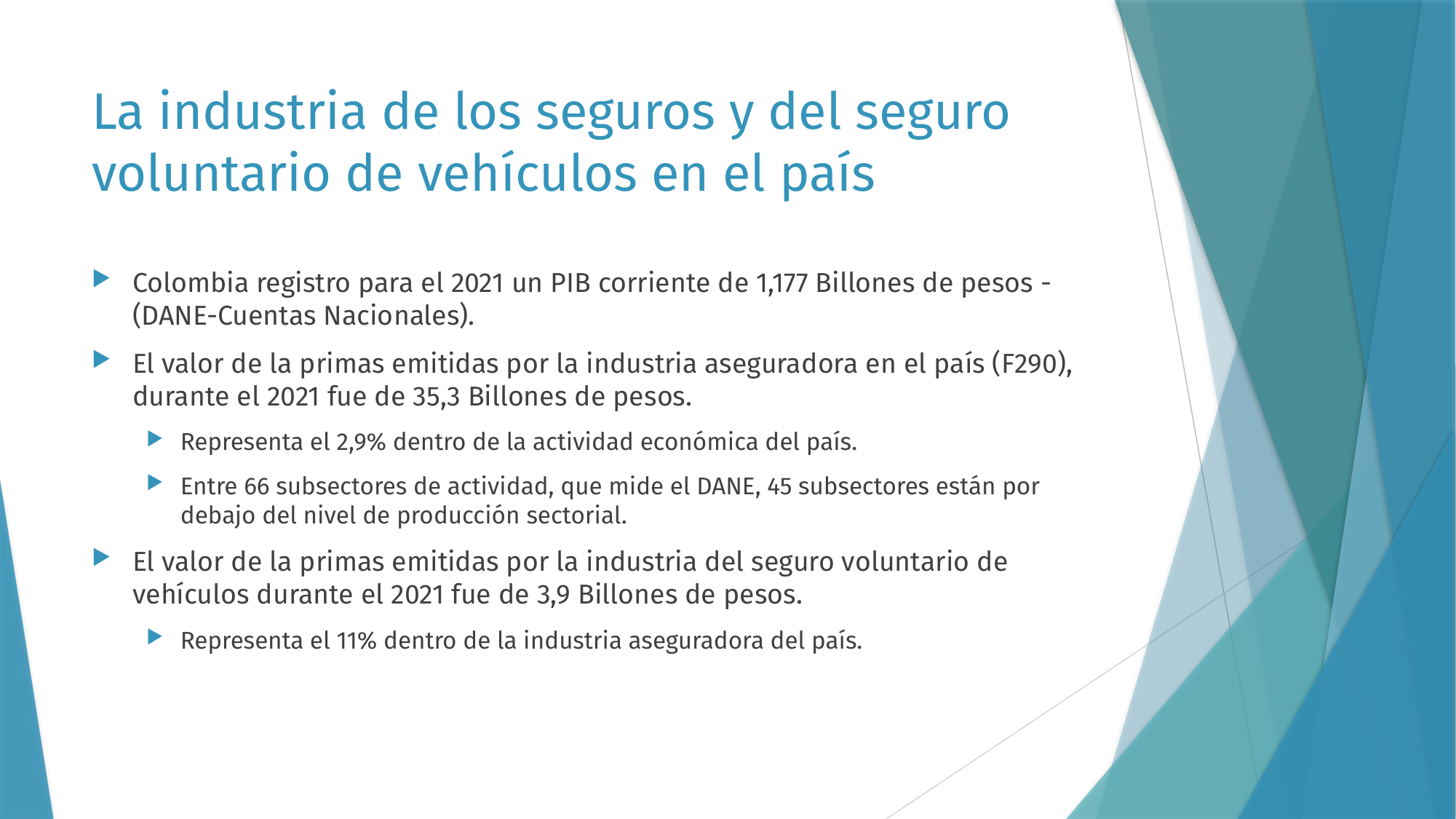

# La industria de los seguros y del seguro voluntario de vehículos en el país
Colombia registro para el 2021 un PIB corriente de 1,177 Billones de pesos - (DANE-Cuentas Nacionales).
El valor de la primas emitidas por la industria aseguradora en el país (F290), durante el 2021 fue de 35,3 Billones de pesos.
Representa el 2,9% dentro de la actividad económica del país.
Entre 66 subsectores de actividad, que mide el DANE, 45 subsectores están por debajo del nivel de producción sectorial.
El valor de la primas emitidas por la industria del seguro voluntario de vehículos durante el 2021 fue de 3,9 Billones de pesos.
Representa el 11% dentro de la industria aseguradora del país.